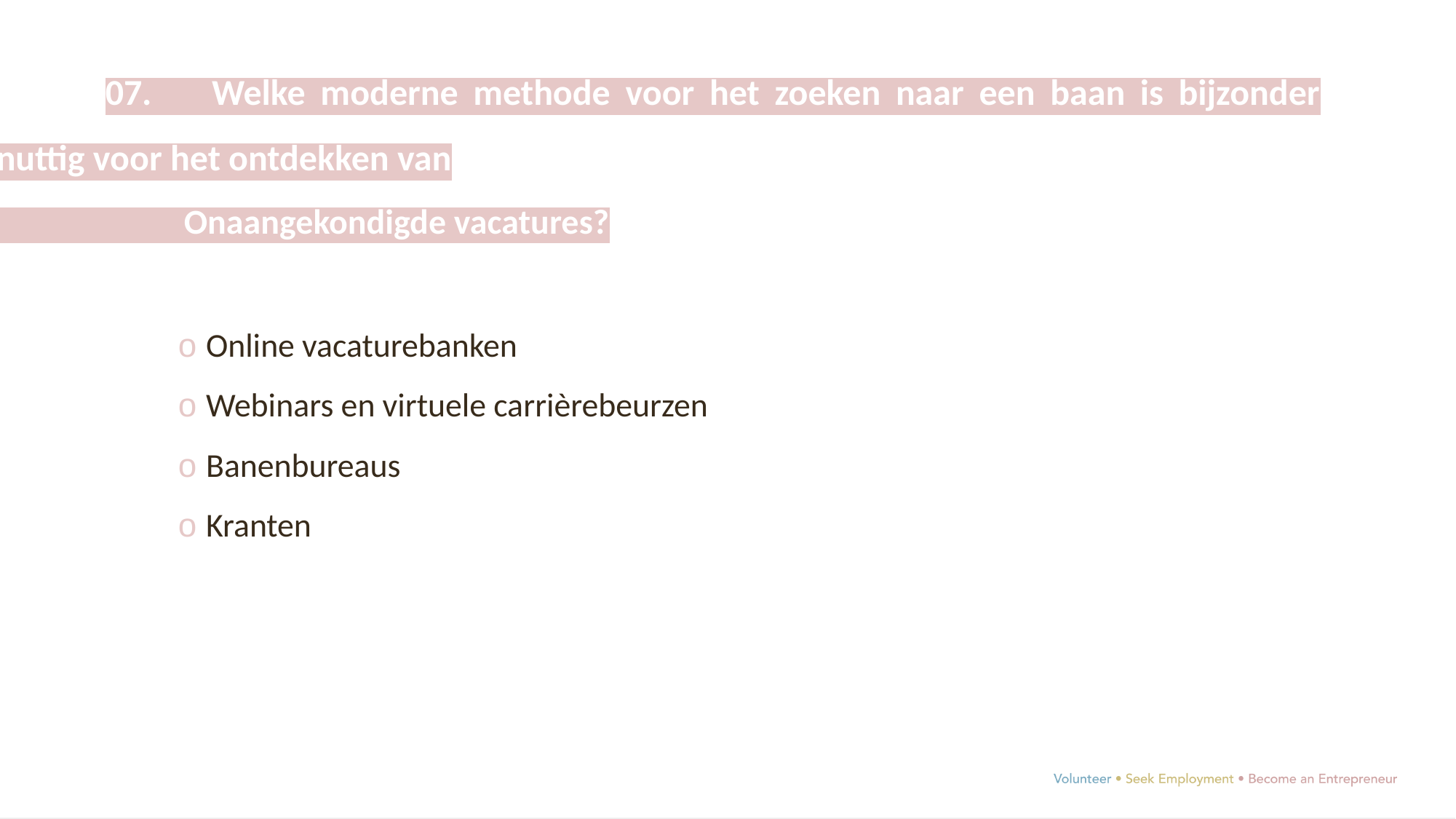

07.    Welke moderne methode voor het zoeken naar een baan is bijzonder nuttig voor het ontdekken van
                        Onaangekondigde vacatures?

o Online vacaturebanken
o Webinars en virtuele carrièrebeurzen
o Banenbureaus
o Kranten